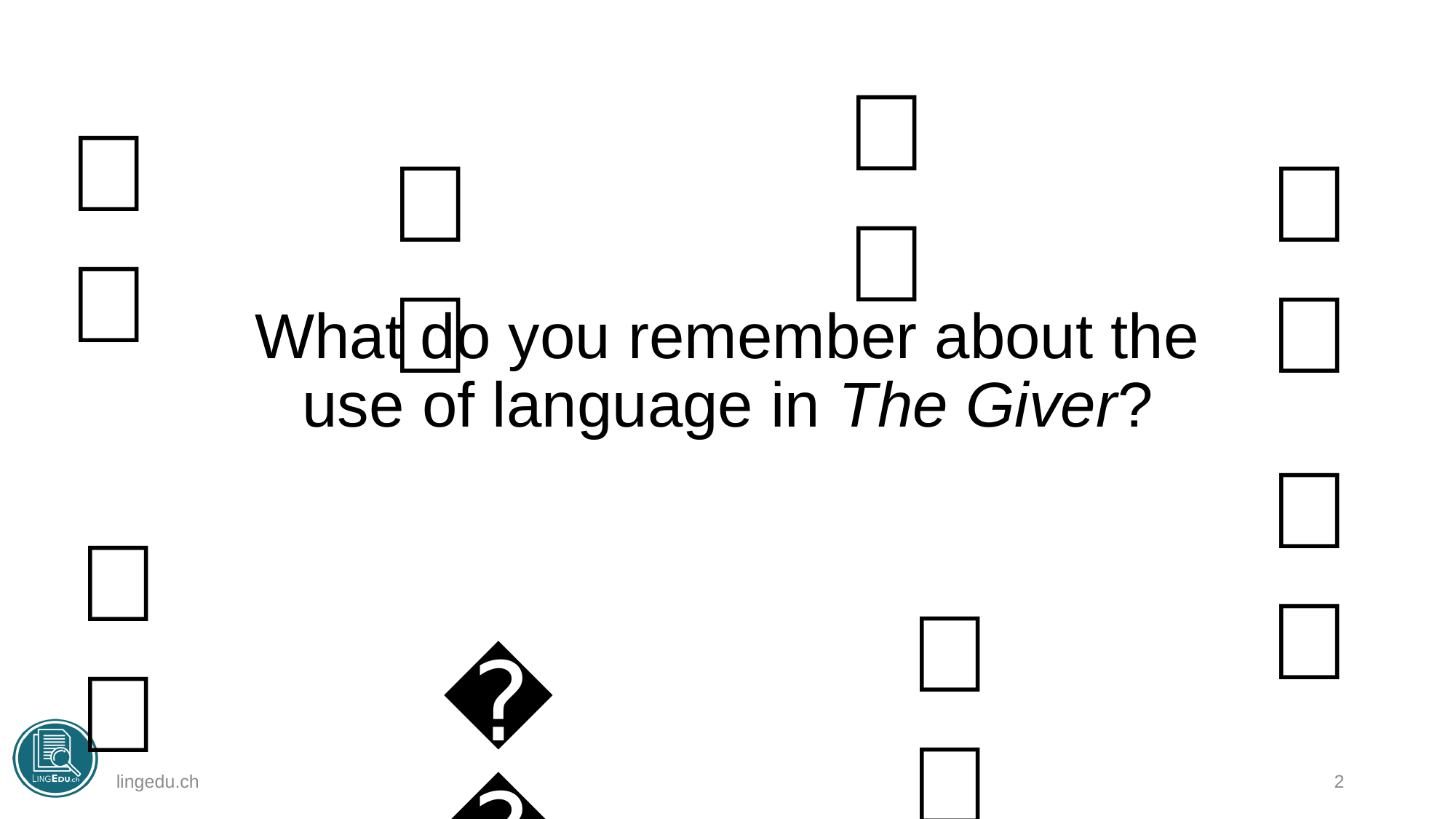

💭
💭
💭
💭
# What do you remember about the use of language in The Giver?
💭
💭
💭
💭
lingedu.ch
2